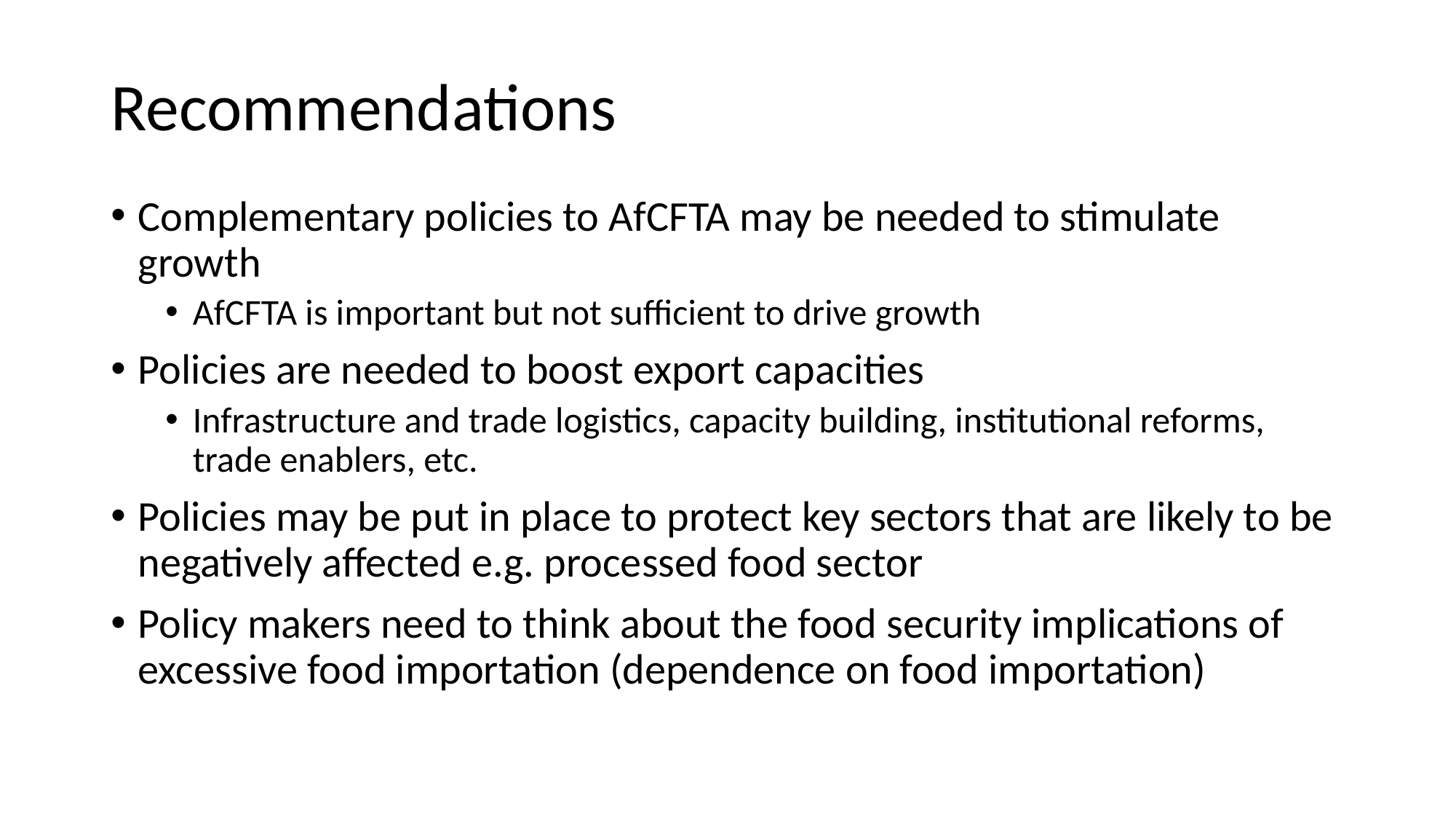

# Recommendations
Complementary policies to AfCFTA may be needed to stimulate growth
AfCFTA is important but not sufficient to drive growth
Policies are needed to boost export capacities
Infrastructure and trade logistics, capacity building, institutional reforms, trade enablers, etc.
Policies may be put in place to protect key sectors that are likely to be negatively affected e.g. processed food sector
Policy makers need to think about the food security implications of excessive food importation (dependence on food importation)